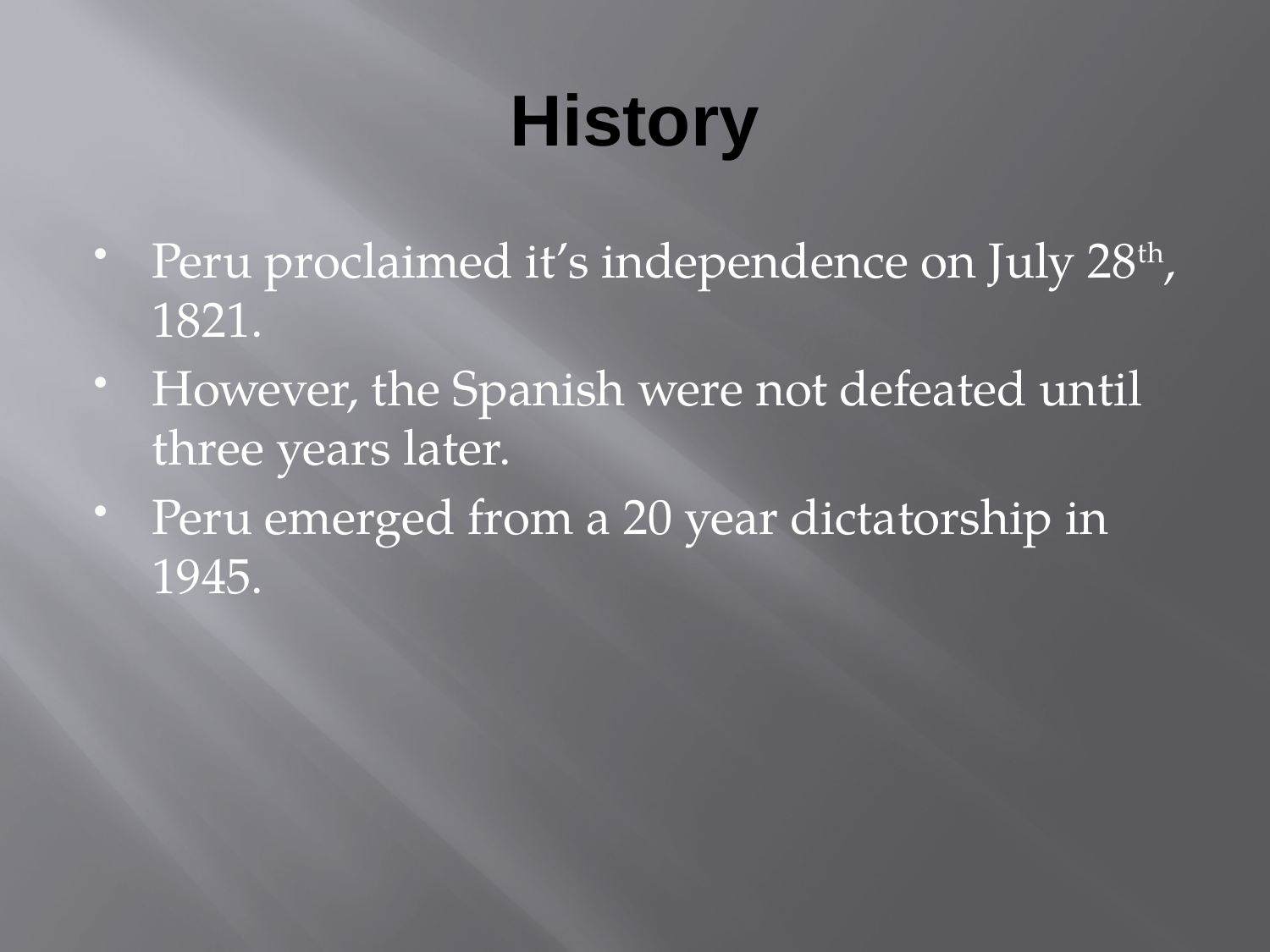

# History
Peru proclaimed it’s independence on July 28th, 1821.
However, the Spanish were not defeated until three years later.
Peru emerged from a 20 year dictatorship in 1945.